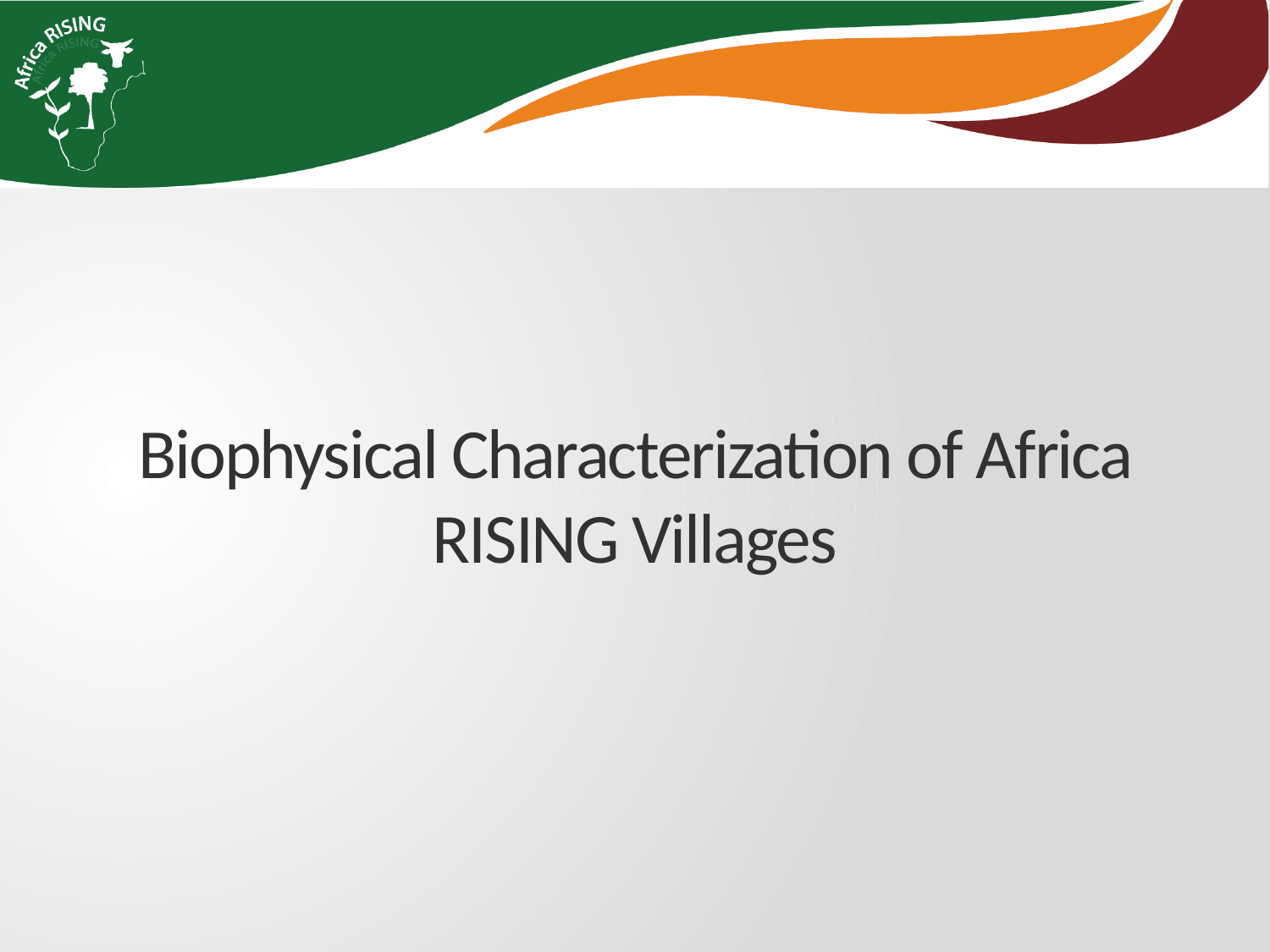

# Biophysical Characterization of Africa RISING Villages